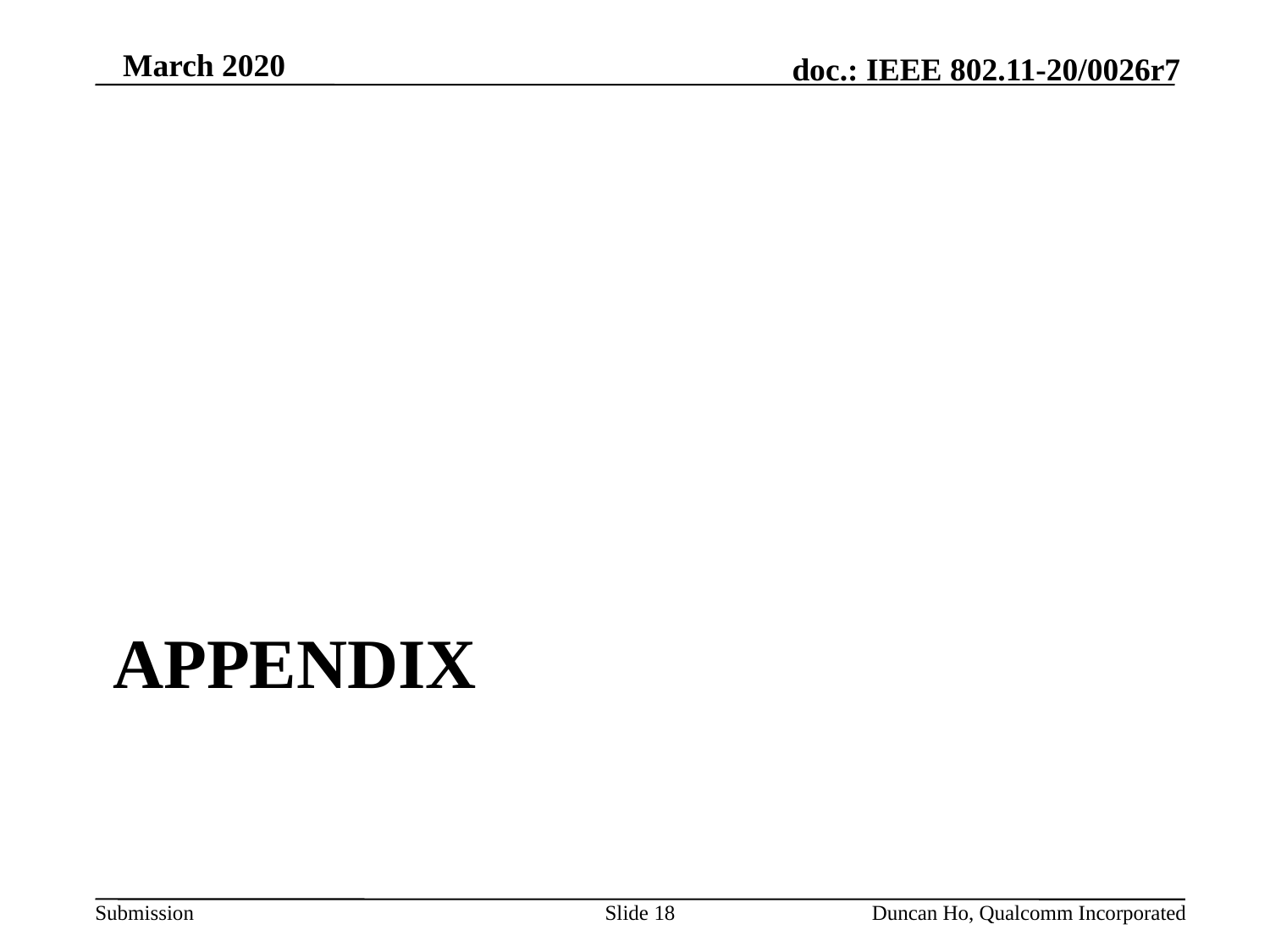

# AppendiX
Slide 18
Duncan Ho, Qualcomm Incorporated